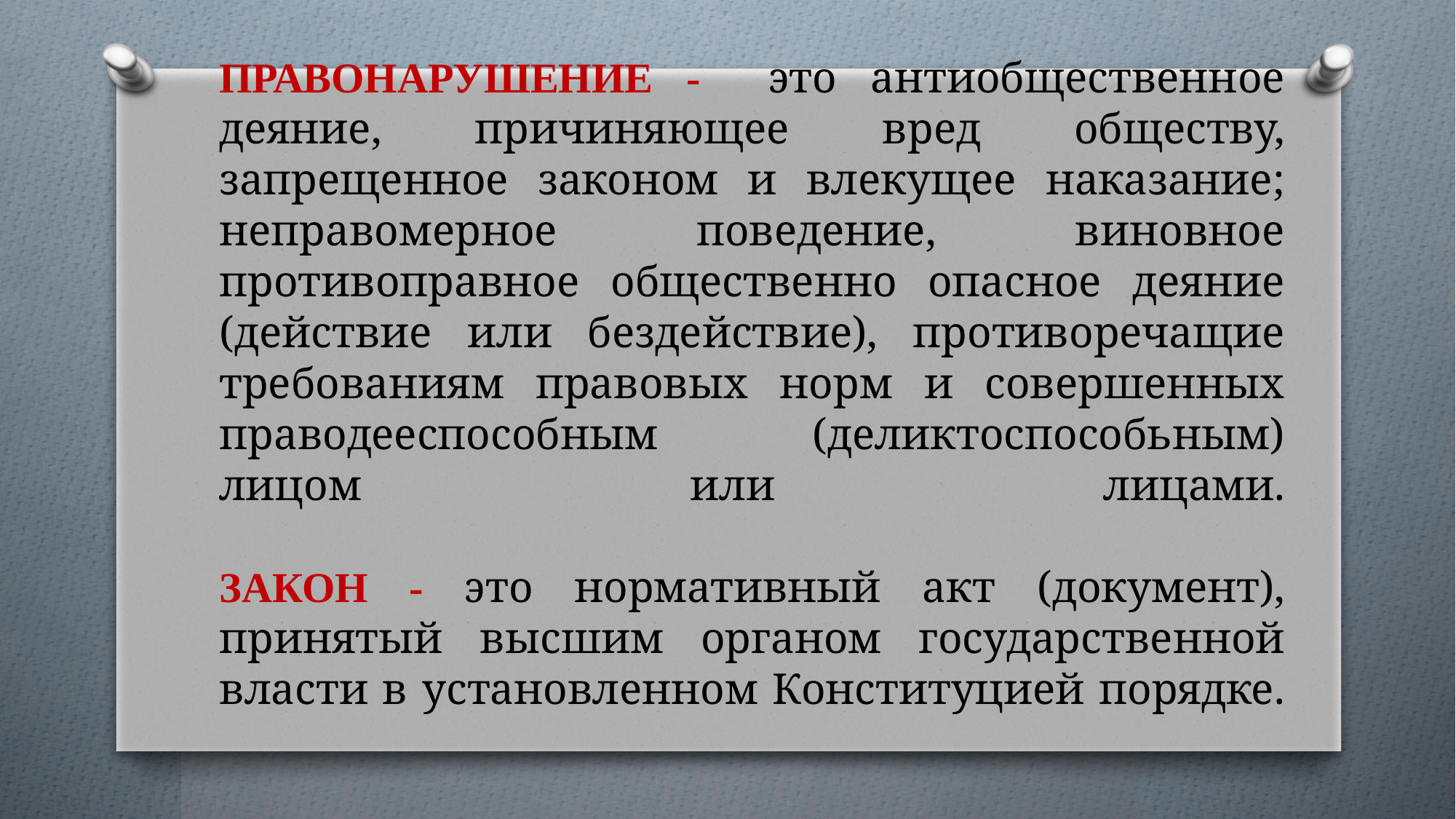

# ПРАВОНАРУШЕНИЕ -  это антиобщественное деяние, причиняющее вред обществу, запрещенное законом и влекущее наказание; неправомерное поведение, виновное противоправное общественно опасное деяние (действие или бездействие), противоречащие требованиям правовых норм и совершенных праводееспособным (деликтоспособьным) лицом или лицами. ЗАКОН - это нормативный акт (документ), принятый высшим органом государственной власти в установленном Конституцией порядке.